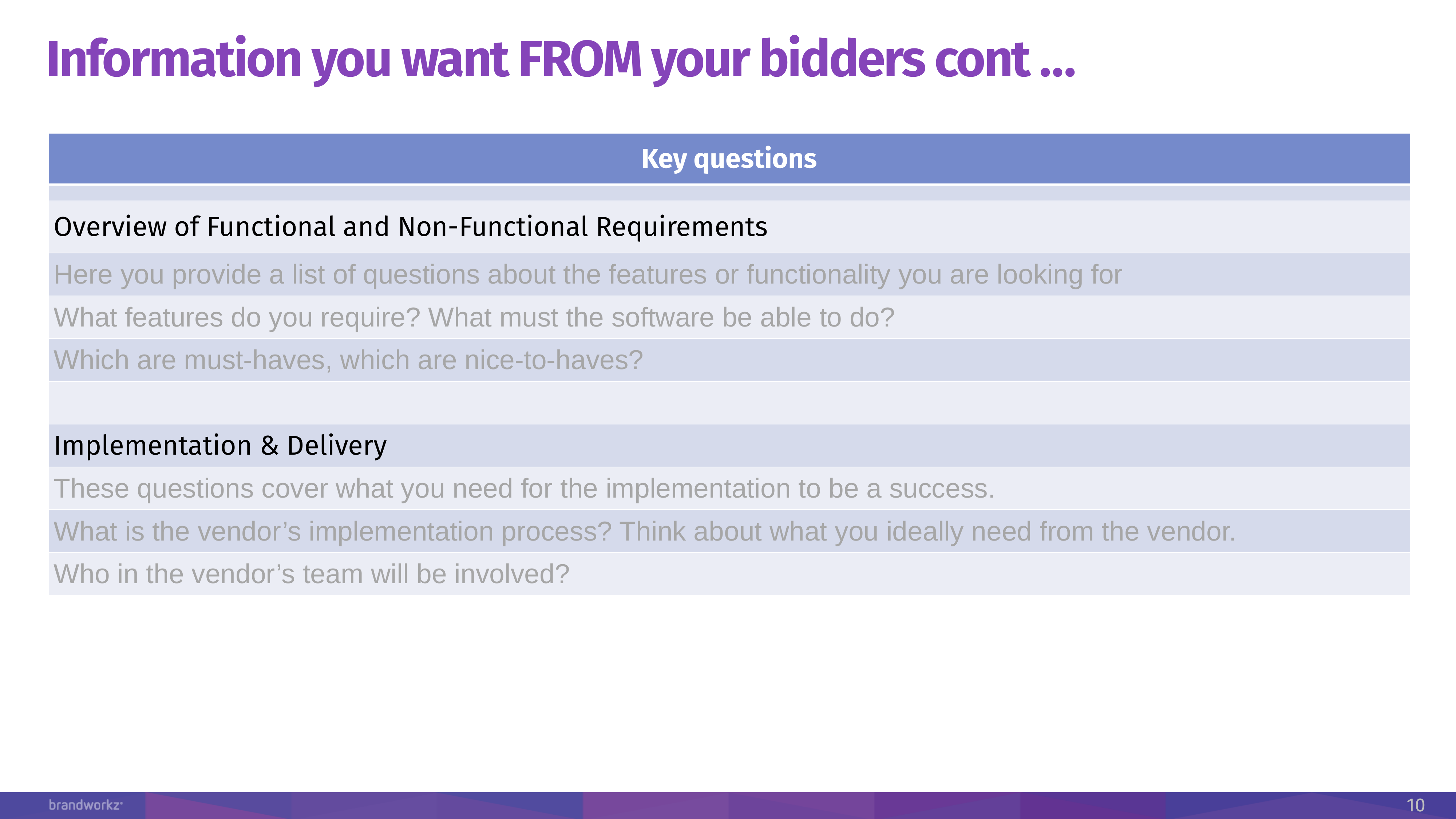

# Information you want FROM your bidders cont …
| Key questions |
| --- |
|  |
| Overview of Functional and Non-Functional Requirements |
| Here you provide a list of questions about the features or functionality you are looking for |
| What features do you require? What must the software be able to do? |
| Which are must-haves, which are nice-to-haves? |
|  |
| Implementation & Delivery |
| These questions cover what you need for the implementation to be a success. |
| What is the vendor’s implementation process? Think about what you ideally need from the vendor. |
| Who in the vendor’s team will be involved? |